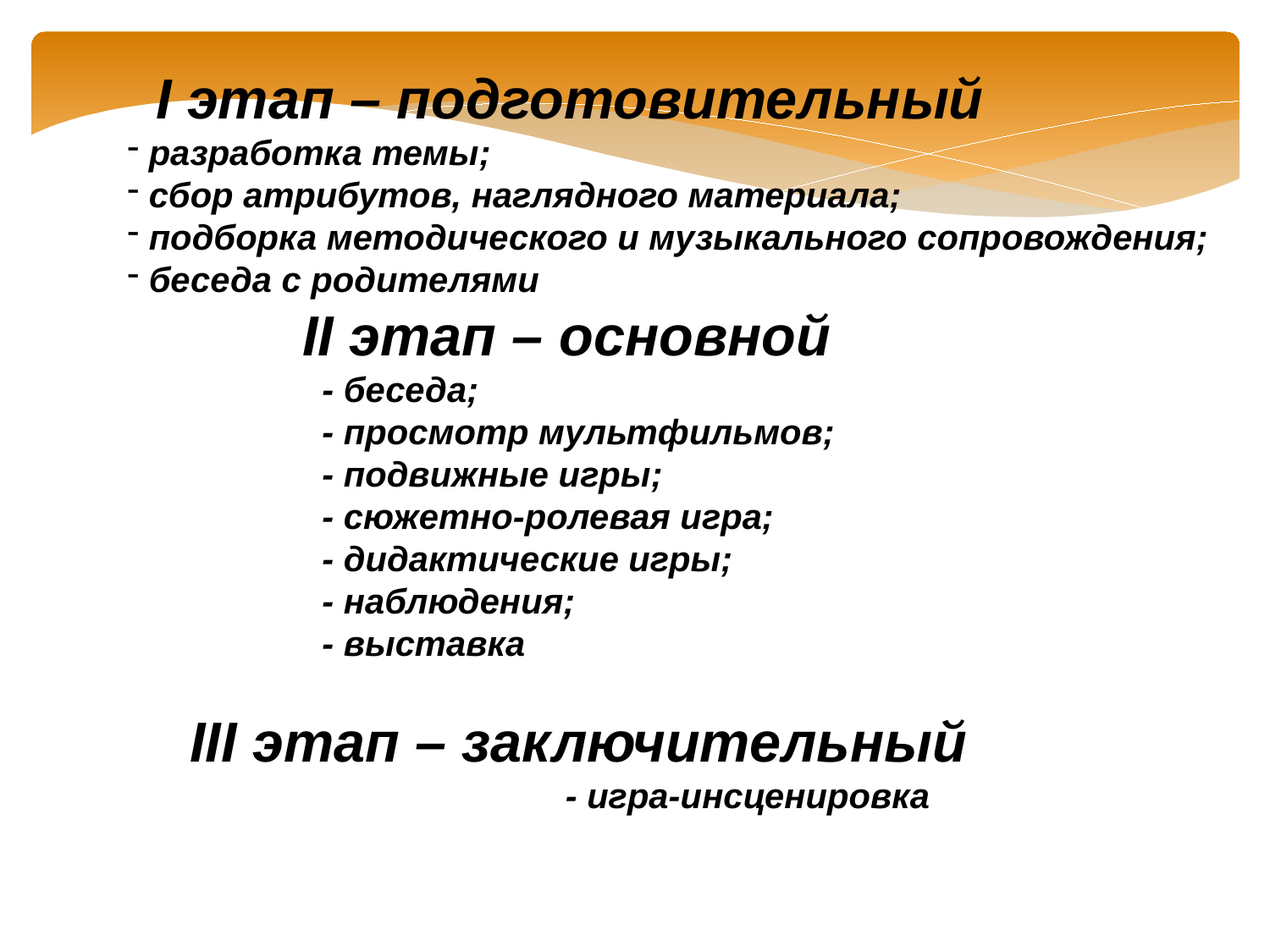

I этап – подготовительный
 разработка темы;
 сбор атрибутов, наглядного материала;
 подборка методического и музыкального сопровождения;
 беседа с родителями
                  II этап – основной
                    - беседа;
                    - просмотр мультфильмов;
                    - подвижные игры;
                    - сюжетно-ролевая игра;
                    - дидактические игры;
                    - наблюдения;
                    - выставка

    III этап – заключительный
                                             - игра-инсценировка